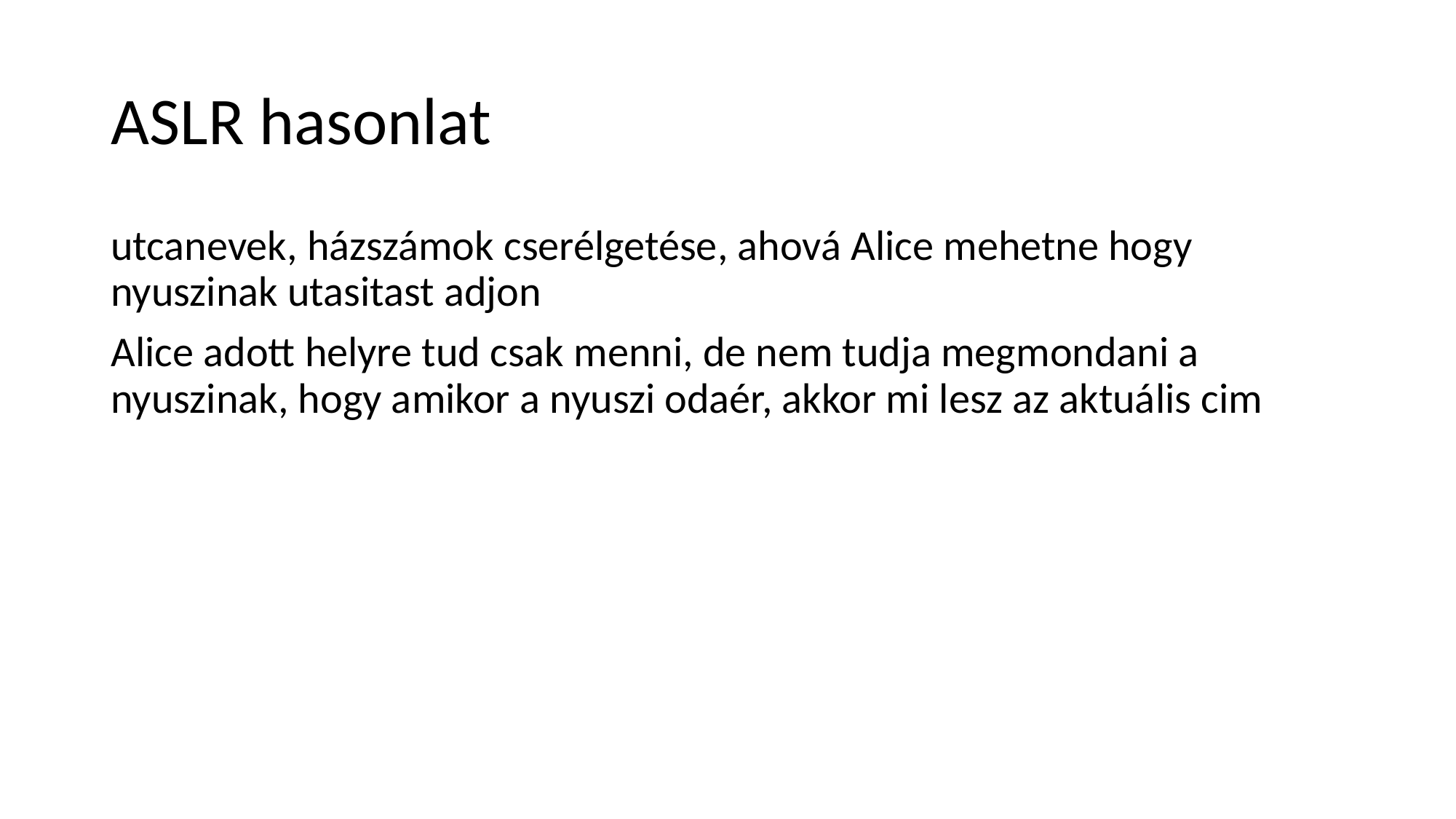

# ASLR hasonlat
utcanevek, házszámok cserélgetése, ahová Alice mehetne hogy nyuszinak utasitast adjon
Alice adott helyre tud csak menni, de nem tudja megmondani a nyuszinak, hogy amikor a nyuszi odaér, akkor mi lesz az aktuális cim